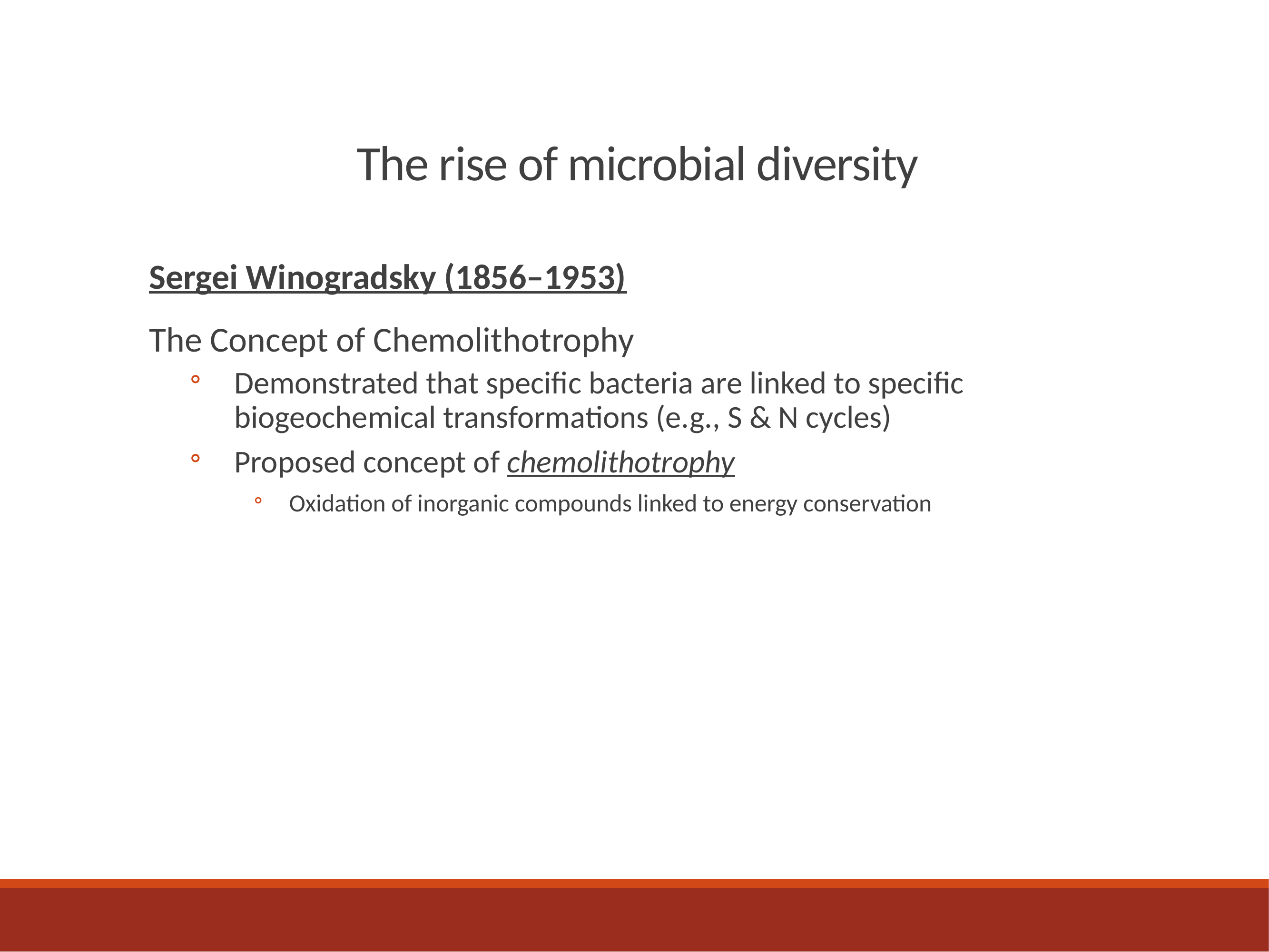

# The rise of microbial diversity
Sergei Winogradsky (1856–1953)
The Concept of Chemolithotrophy
Demonstrated that specific bacteria are linked to specific biogeochemical transformations (e.g., S & N cycles)
Proposed concept of chemolithotrophy
Oxidation of inorganic compounds linked to energy conservation